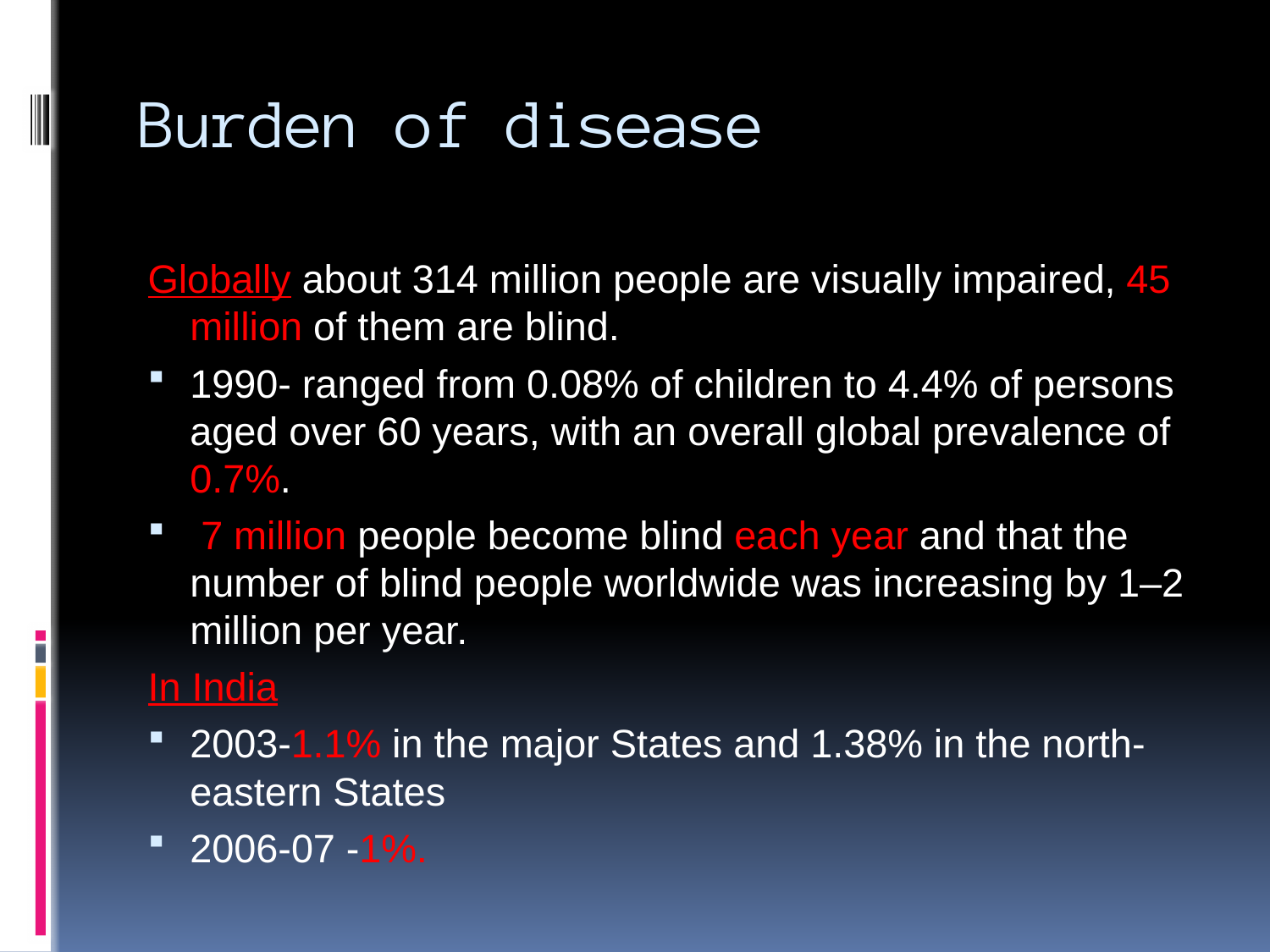

# Burden of disease
Globally about 314 million people are visually impaired, 45 million of them are blind.
1990- ranged from 0.08% of children to 4.4% of persons aged over 60 years, with an overall global prevalence of 0.7%.
 7 million people become blind each year and that the number of blind people worldwide was increasing by 1–2 million per year.
In India
2003-1.1% in the major States and 1.38% in the north-eastern States
2006-07 -1%.